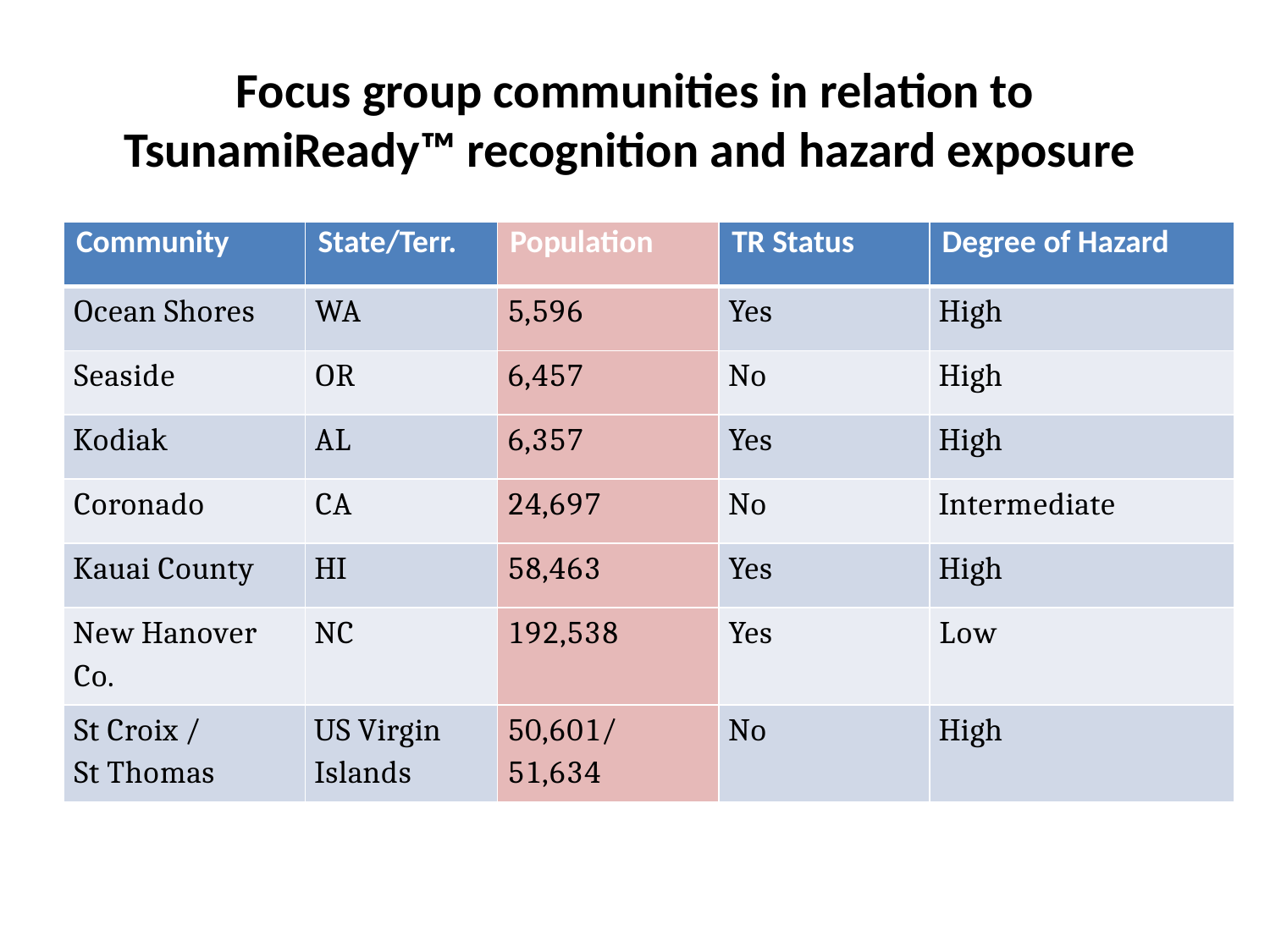

# Focus group communities in relation to TsunamiReady™ recognition and hazard exposure
| Community | State/Terr. | Population | TR Status | Degree of Hazard |
| --- | --- | --- | --- | --- |
| Ocean Shores | WA | 5,596 | Yes | High |
| Seaside | OR | 6,457 | No | High |
| Kodiak | AL | 6,357 | Yes | High |
| Coronado | CA | 24,697 | No | Intermediate |
| Kauai County | HI | 58,463 | Yes | High |
| New Hanover Co. | NC | 192,538 | Yes | Low |
| St Croix / St Thomas | US Virgin Islands | 50,601/ 51,634 | No | High |